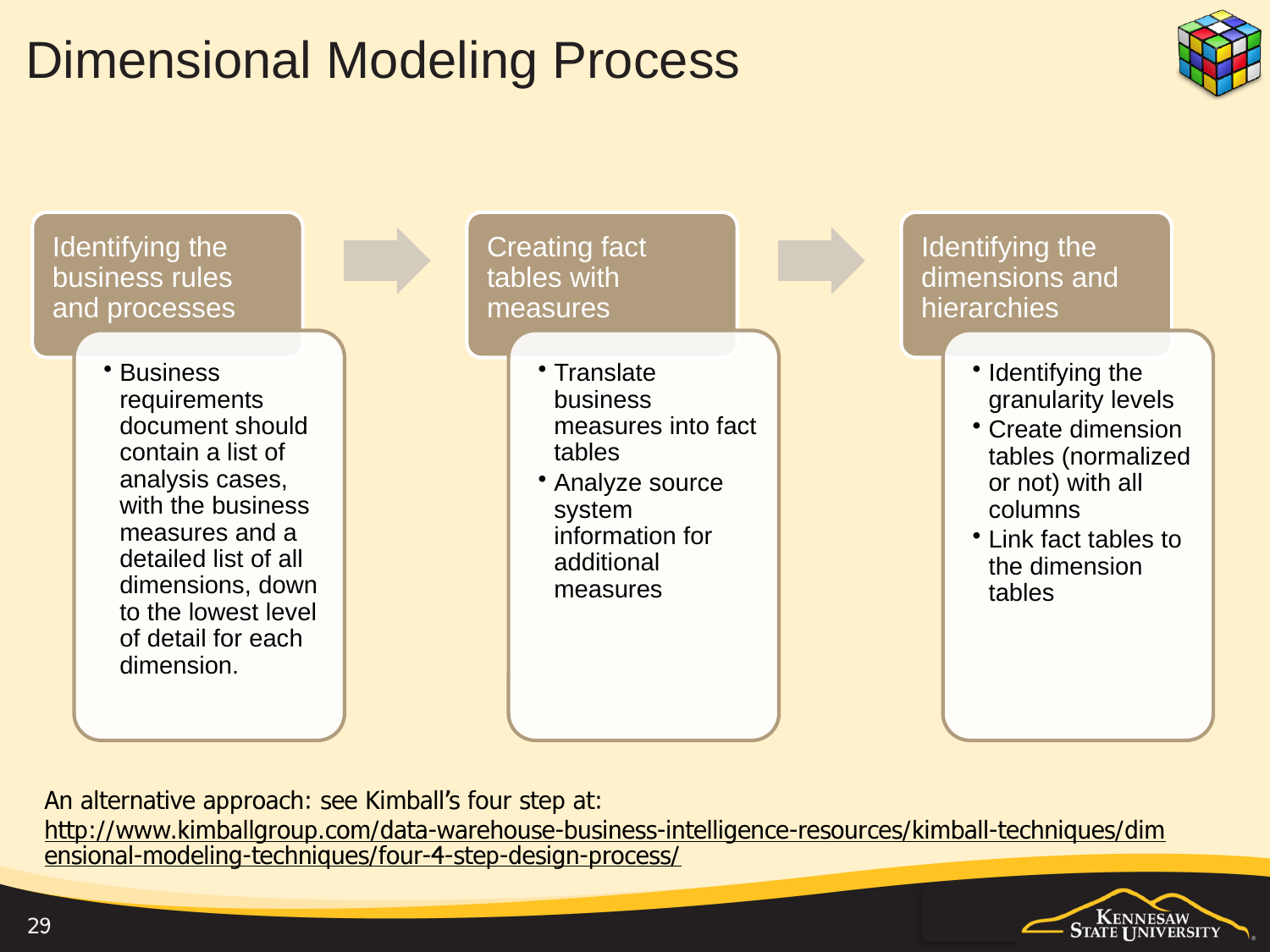

# Dimensional Modeling Process
Identifying the business rules and processes
Business requirements document should contain a list of analysis cases, with the business measures and a detailed list of all dimensions, down to the lowest level of detail for each dimension.

Creating fact tables with measures
Translate business measures into fact tables
Analyze source system information for additional measures

Identifying the dimensions and hierarchies
Identifying the granularity levels
Create dimension tables (normalized or not) with all columns
Link fact tables to the dimension tables
An alternative approach: see Kimball’s four step at:
http://www.kimballgroup.com/data-warehouse-business-intelligence-resources/kimball-techniques/dimensional-modeling-techniques/four-4-step-design-process/
29